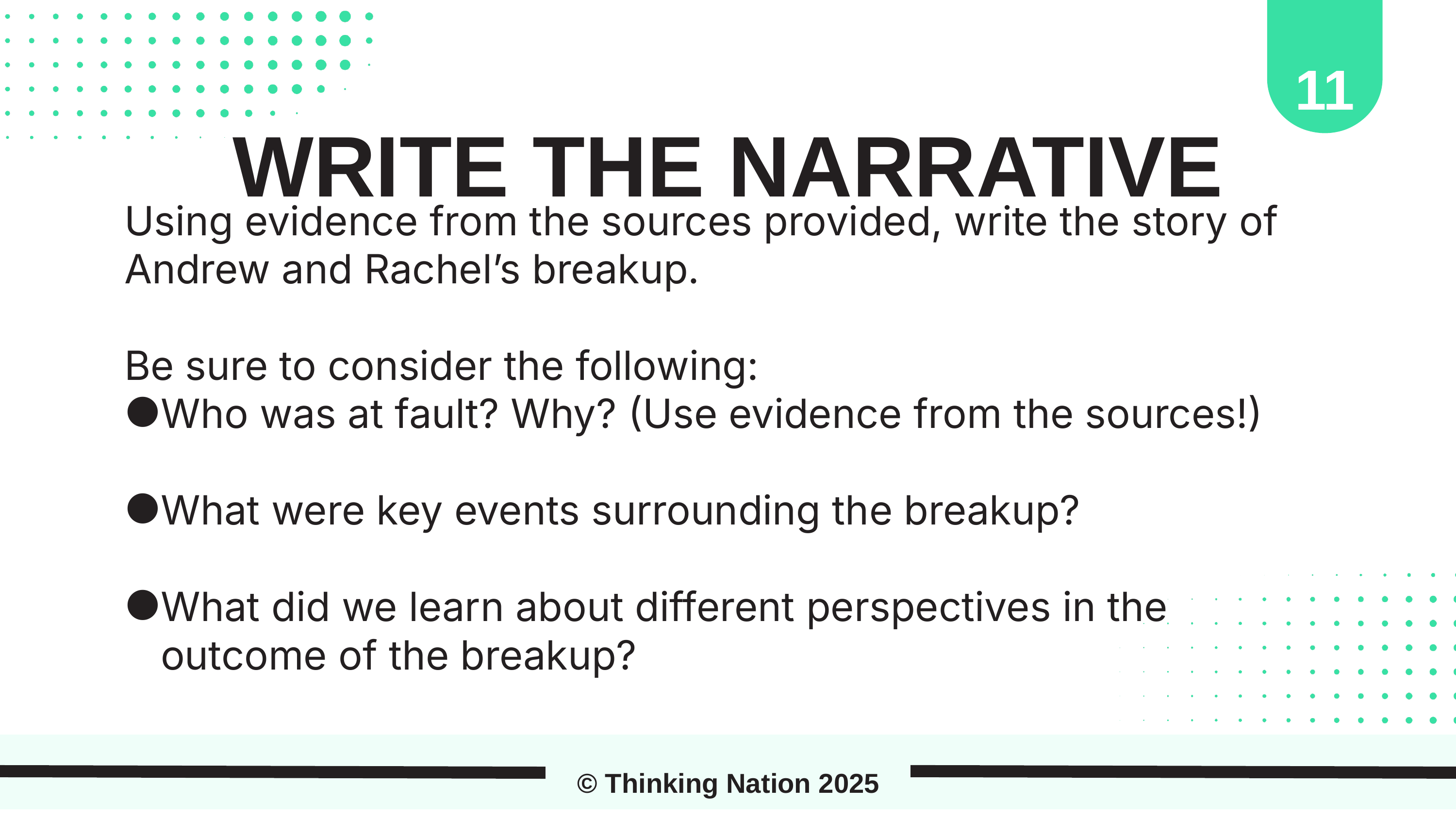

11
WRITE THE NARRATIVE
Using evidence from the sources provided, write the story of Andrew and Rachel’s breakup.

Be sure to consider the following:
Who was at fault? Why? (Use evidence from the sources!)

What were key events surrounding the breakup?

What did we learn about different perspectives in the outcome of the breakup?

© Thinking Nation 2025